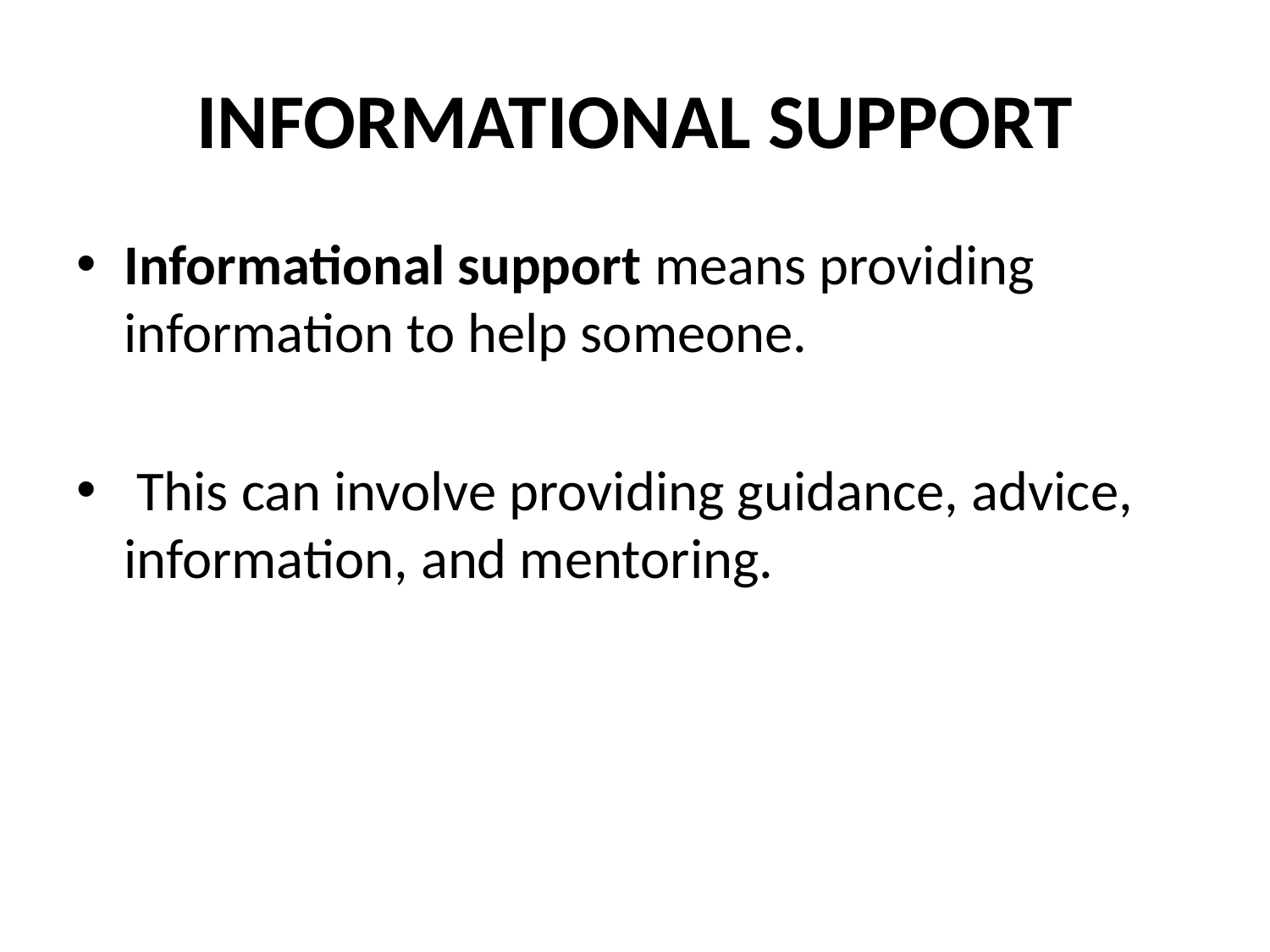

# INFORMATIONAL SUPPORT
Informational support means providing information to help someone.

 This can involve providing guidance, advice, information, and mentoring.